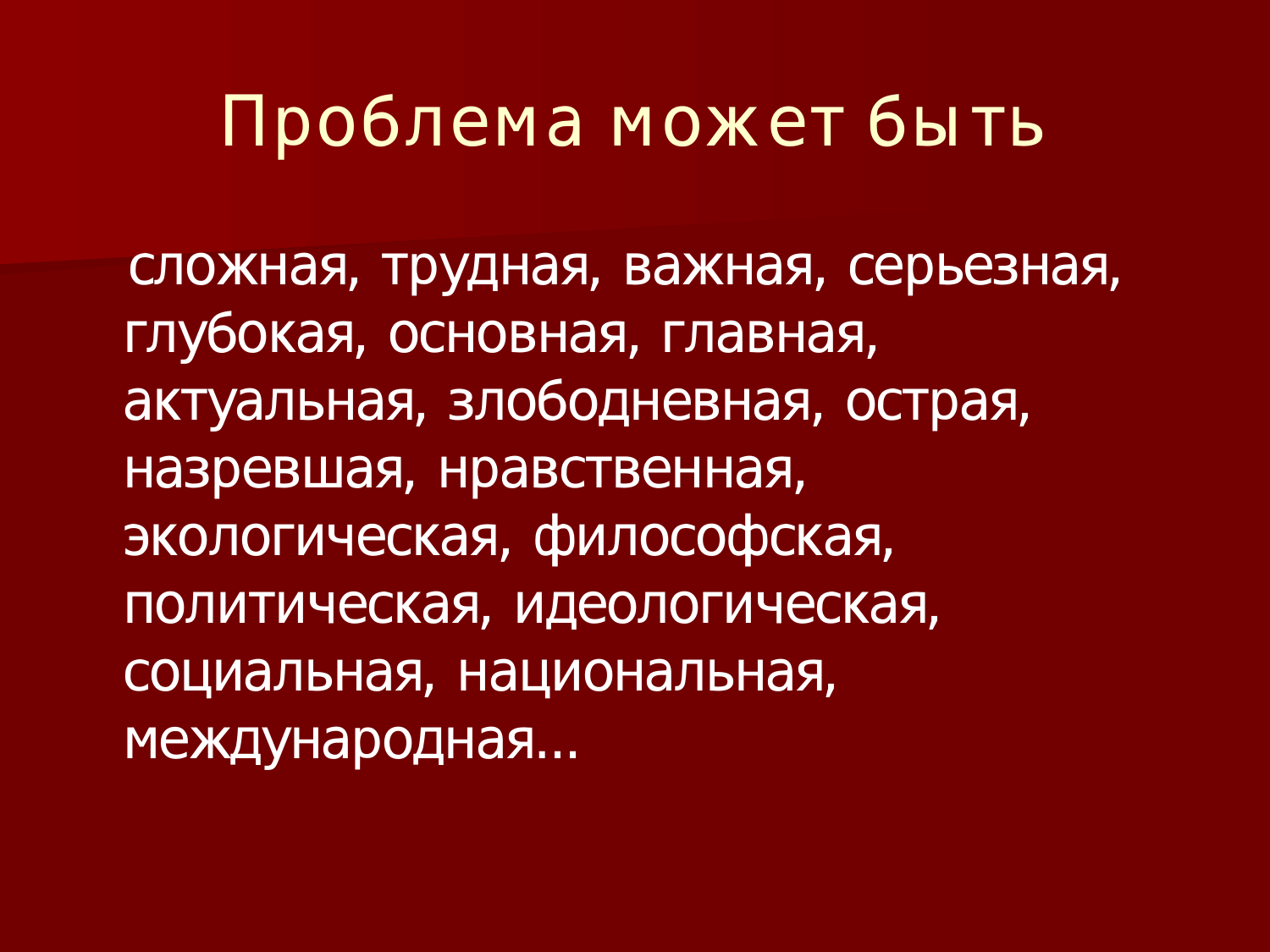

# Проблема может быть
   сложная, трудная, важная, серьезная, глубокая, основная, главная, актуальная, злободневная, острая, назревшая, нравственная, экологическая, философская, политическая, идеологическая, социальная, национальная, международная…